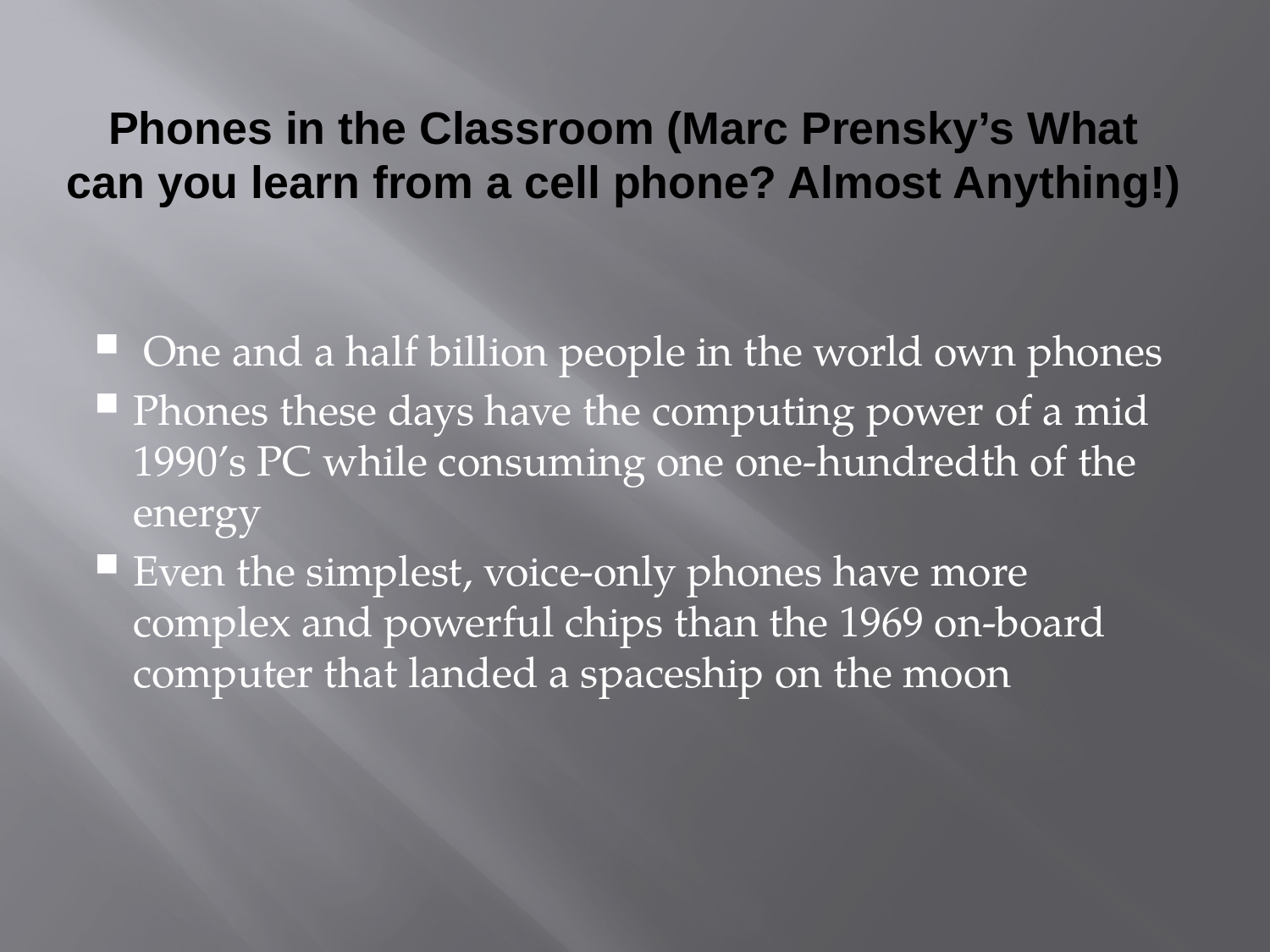

# Phones in the Classroom (Marc Prensky’s What can you learn from a cell phone? Almost Anything!)
 One and a half billion people in the world own phones
Phones these days have the computing power of a mid 1990’s PC while consuming one one-hundredth of the energy
Even the simplest, voice-only phones have more complex and powerful chips than the 1969 on-board computer that landed a spaceship on the moon